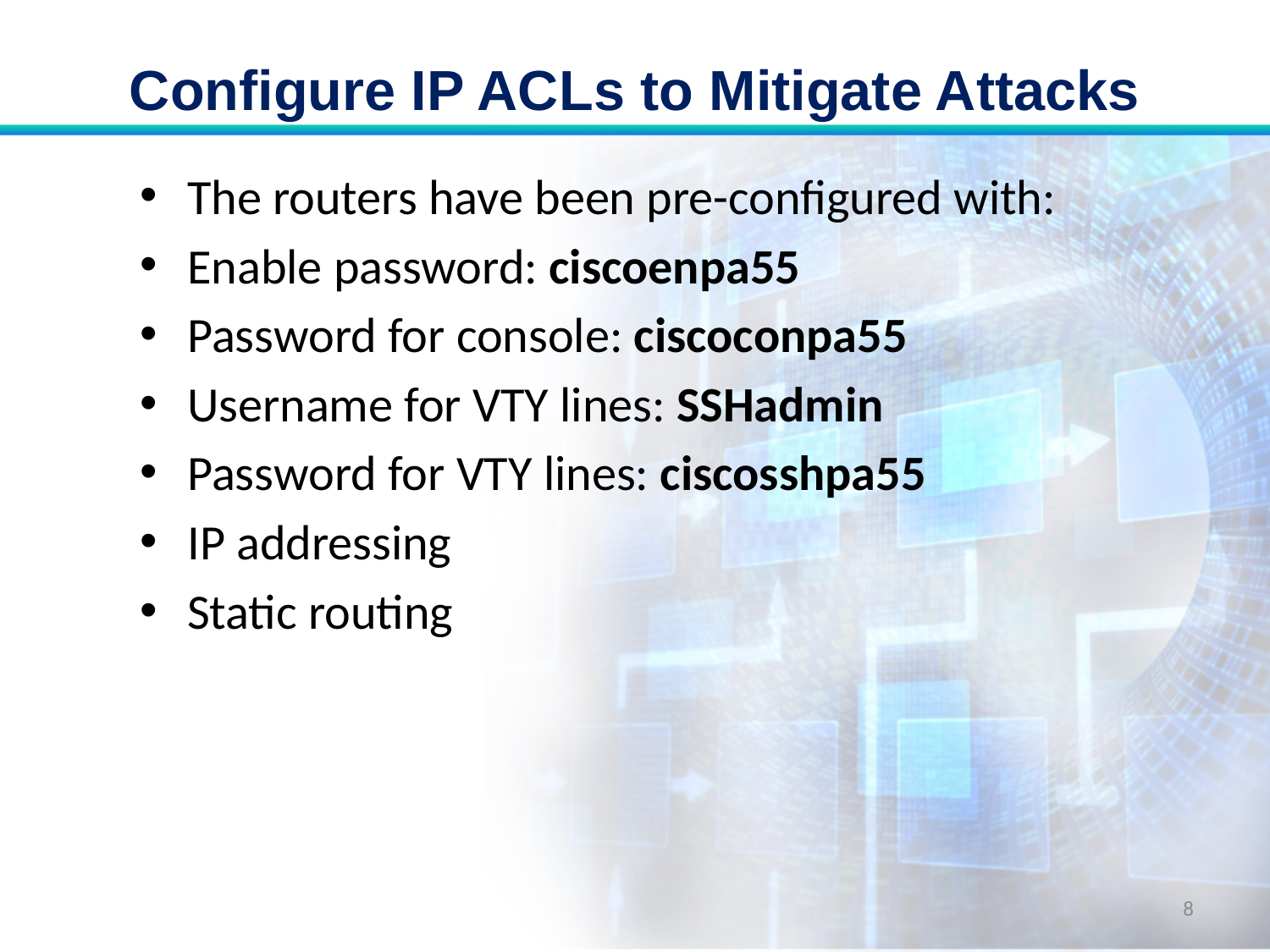

# Configure IP ACLs to Mitigate Attacks
The routers have been pre-configured with:
Enable password: ciscoenpa55
Password for console: ciscoconpa55
Username for VTY lines: SSHadmin
Password for VTY lines: ciscosshpa55
IP addressing
Static routing
8